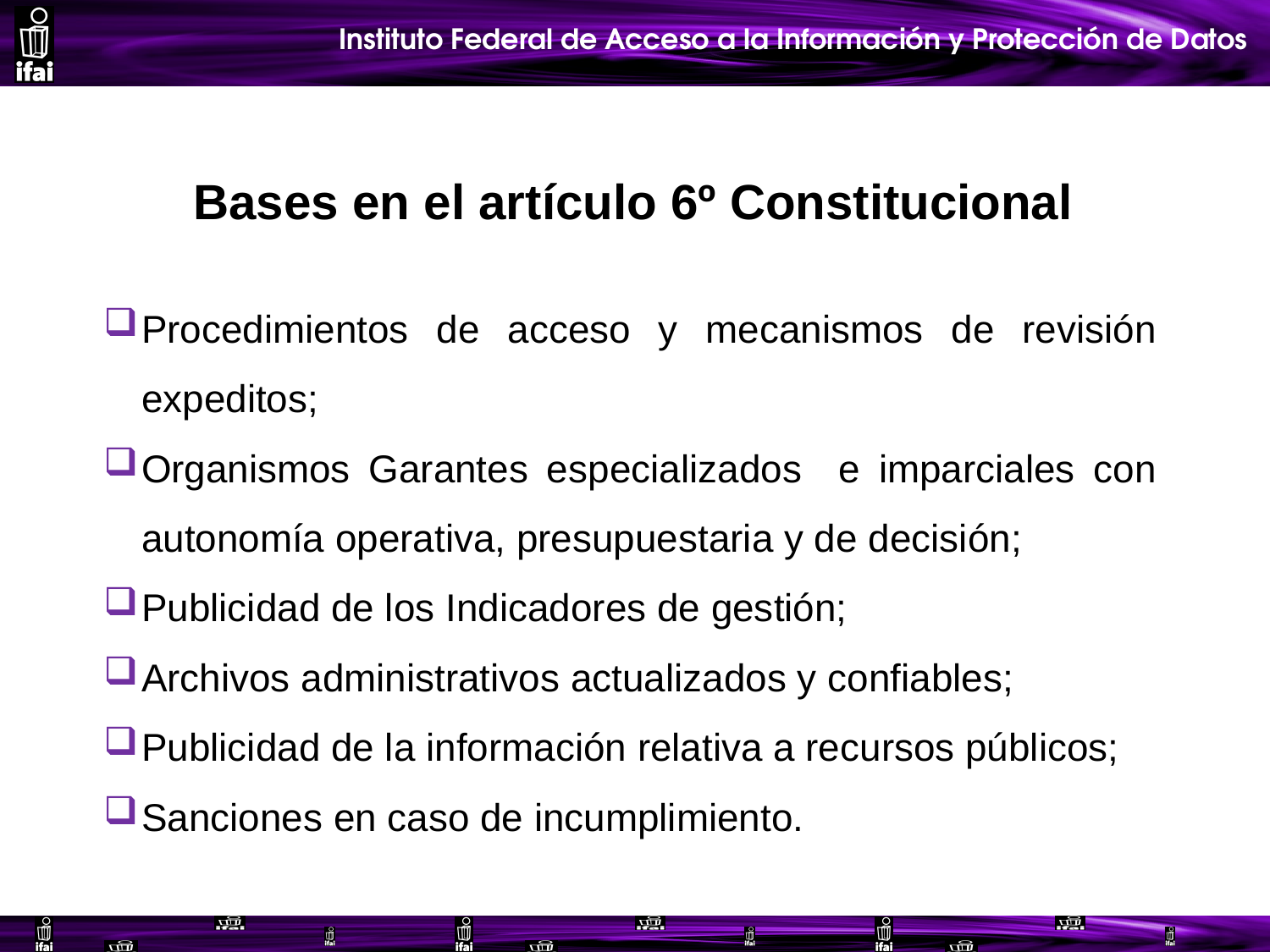

Bases en el artículo 6º Constitucional
Procedimientos de acceso y mecanismos de revisión expeditos;
Organismos Garantes especializados  e imparciales con autonomía operativa, presupuestaria y de decisión;
Publicidad de los Indicadores de gestión;
Archivos administrativos actualizados y confiables;
Publicidad de la información relativa a recursos públicos;
Sanciones en caso de incumplimiento.